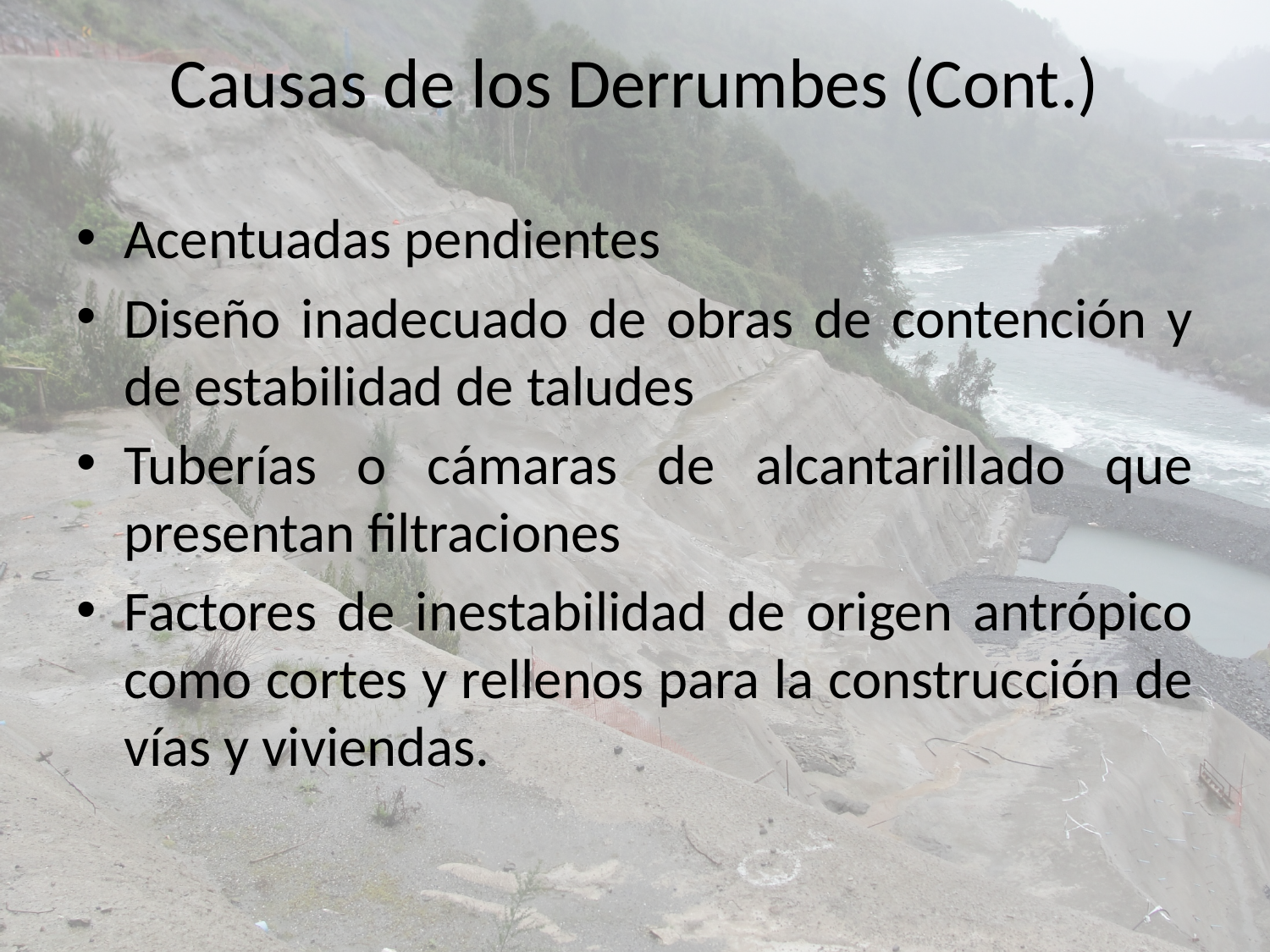

# Causas de los Derrumbes (Cont.)
Acentuadas pendientes
Diseño inadecuado de obras de contención y de estabilidad de taludes
Tuberías o cámaras de alcantarillado que presentan filtraciones
Factores de inestabilidad de origen antrópico como cortes y rellenos para la construcción de vías y viviendas.